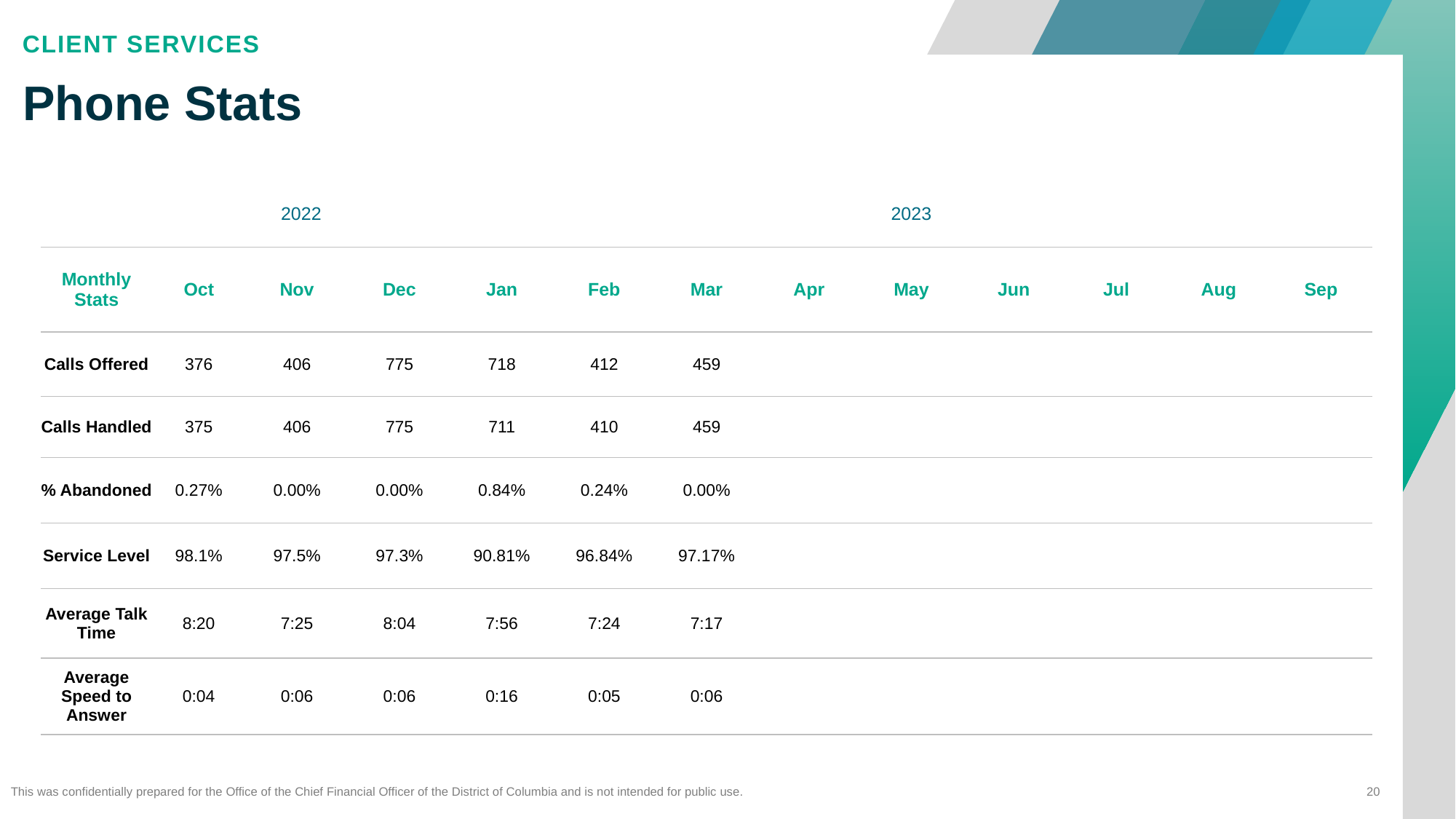

Client Services
# Phone Stats
|  | 2022 |  |  | 2023 |  |  |  |  |  |  |  |  |
| --- | --- | --- | --- | --- | --- | --- | --- | --- | --- | --- | --- | --- |
| Monthly Stats | Oct | Nov | Dec | Jan | Feb | Mar | Apr | May | Jun | Jul | Aug | Sep |
| Calls Offered | 376 | 406 | 775 | 718 | 412 | 459 |  |  |  |  |  |  |
| Calls Handled | 375 | 406 | 775 | 711 | 410 | 459 |  |  |  |  |  |  |
| % Abandoned | 0.27% | 0.00% | 0.00% | 0.84% | 0.24% | 0.00% |  |  |  |  |  |  |
| Service Level | 98.1% | 97.5% | 97.3% | 90.81% | 96.84% | 97.17% |  |  |  |  |  |  |
| Average Talk Time | 8:20 | 7:25 | 8:04 | 7:56 | 7:24 | 7:17 |  |  |  |  |  |  |
| Average Speed to Answer | 0:04 | 0:06 | 0:06 | 0:16 | 0:05 | 0:06 |  |  |  |  |  |  |
This was confidentially prepared for the Office of the Chief Financial Officer of the District of Columbia and is not intended for public use.
20